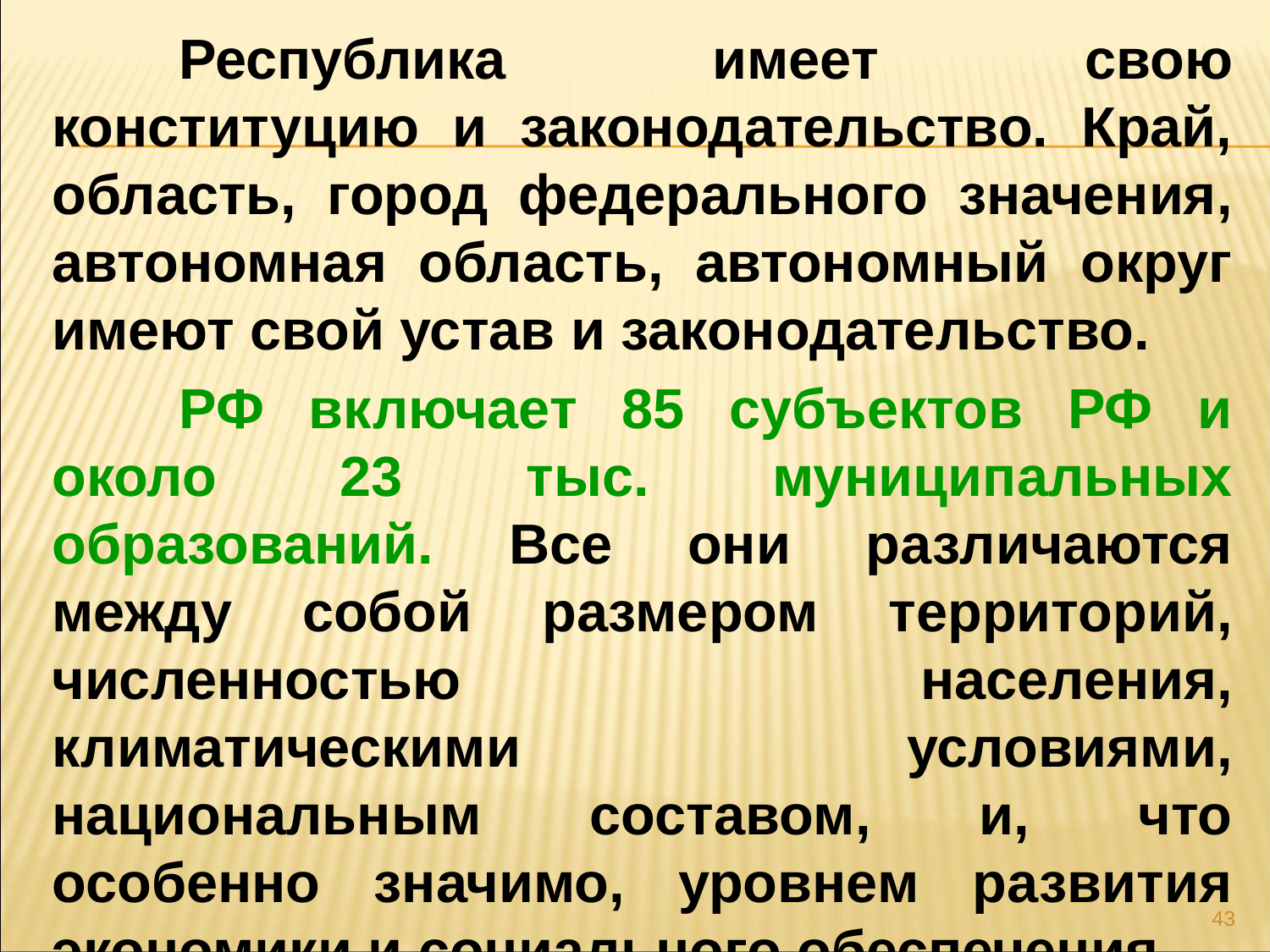

Республика имеет свою конституцию и законодательство. Край, область, город федерального значения, автономная область, автономный округ имеют свой устав и законодательство.
	РФ включает 85 субъектов РФ и около 23 тыс. муниципальных образований. Все они различаются между собой размером территорий, численностью населения, климатическими условиями, национальным составом, и, что особенно значимо, уровнем развития экономики и социального обеспечения.
43